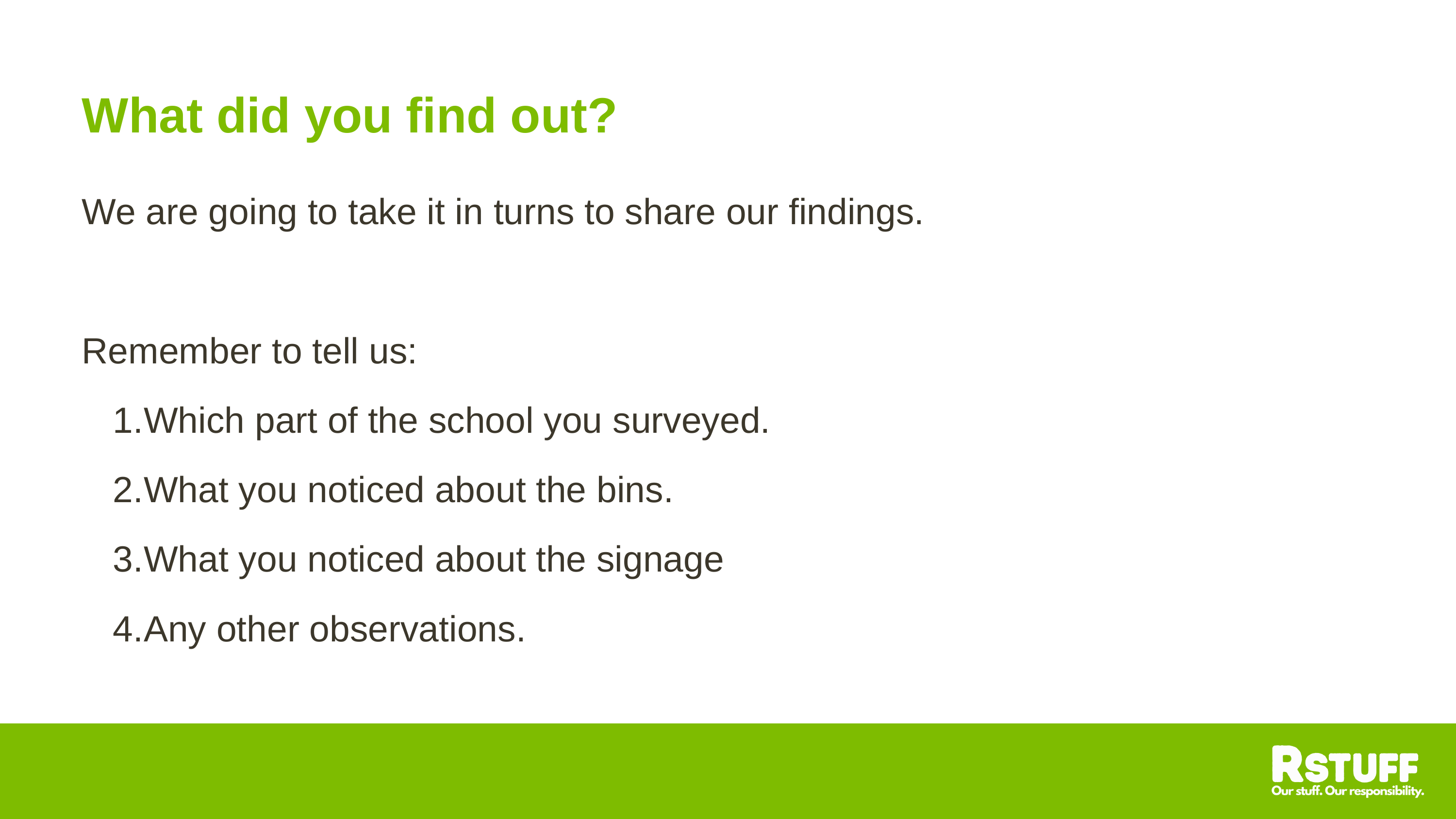

What did you find out?

We are going to take it in turns to share our findings.

Remember to tell us:
Which part of the school you surveyed.
What you noticed about the bins.
What you noticed about the signage
Any other observations.